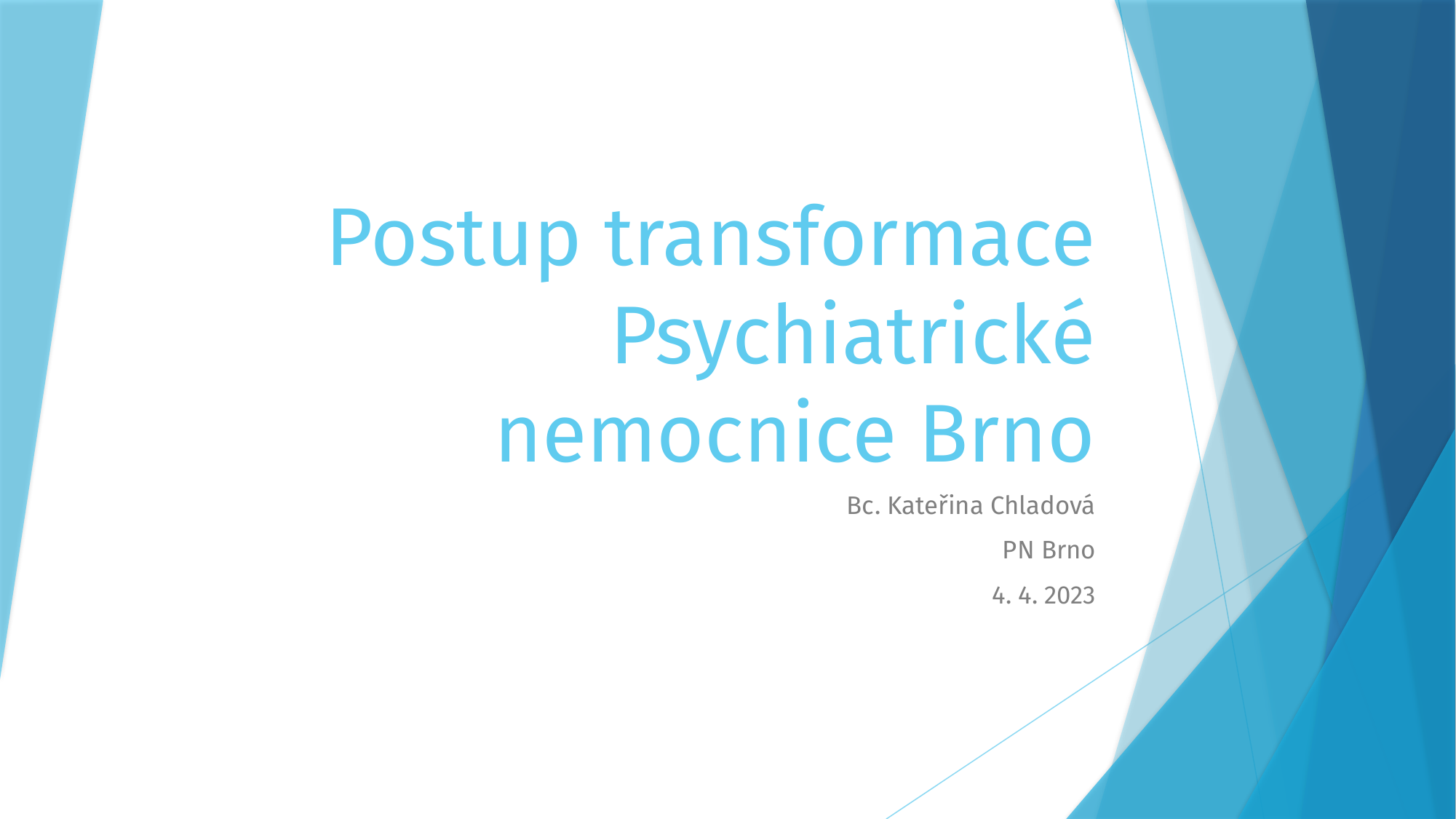

# Postup transformace Psychiatrické nemocnice Brno
Bc. Kateřina Chladová
PN Brno
4. 4. 2023